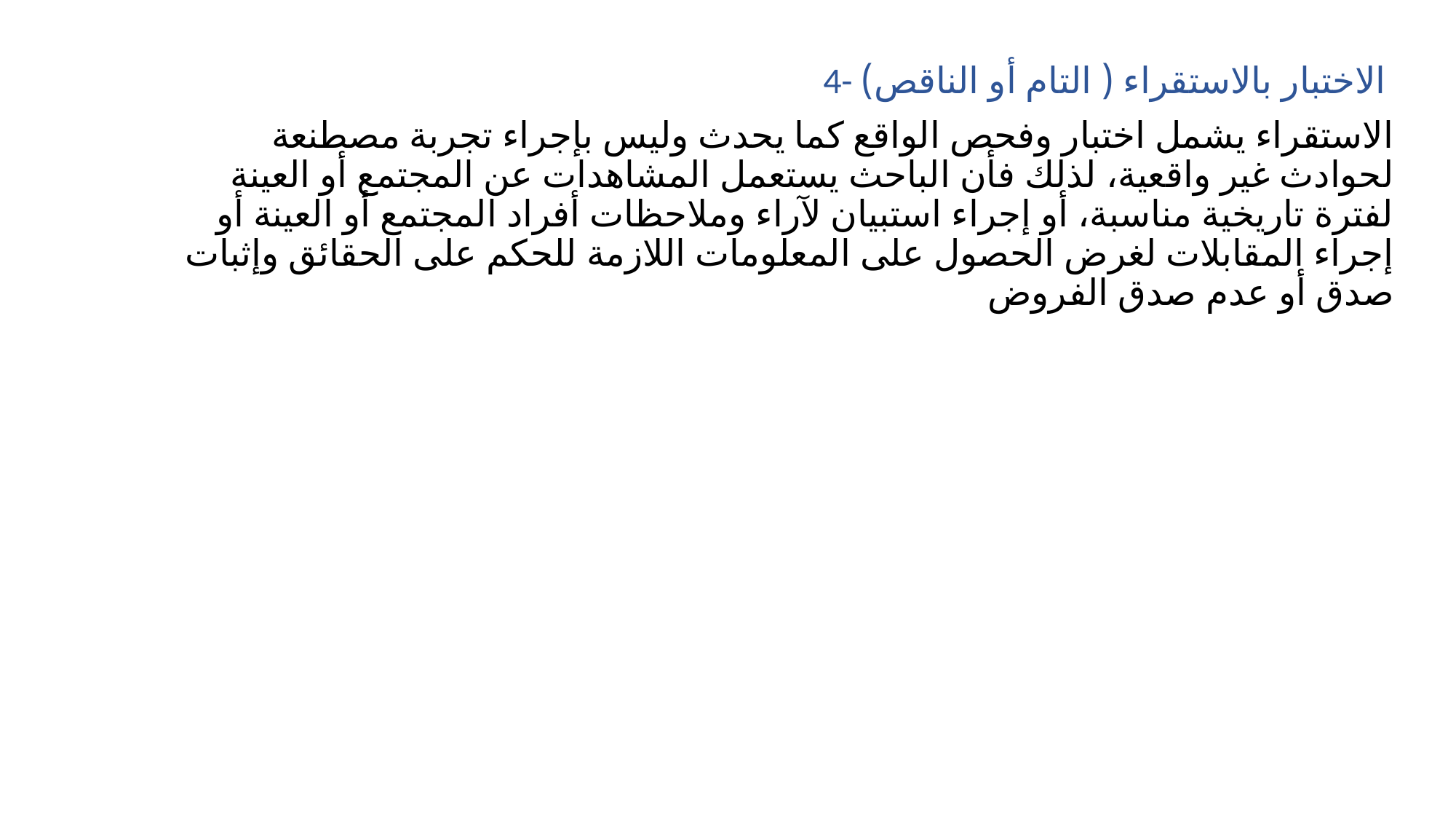

4- الاختبار بالاستقراء ( التام أو الناقص)
الاستقراء يشمل اختبار وفحص الواقع كما يحدث وليس بإجراء تجربة مصطنعة لحوادث غير واقعية، لذلك فأن الباحث يستعمل المشاهدات عن المجتمع أو العينة لفترة تاريخية مناسبة، أو إجراء استبيان لآراء وملاحظات أفراد المجتمع أو العينة أو إجراء المقابلات لغرض الحصول على المعلومات اللازمة للحكم على الحقائق وإثبات صدق أو عدم صدق الفروض